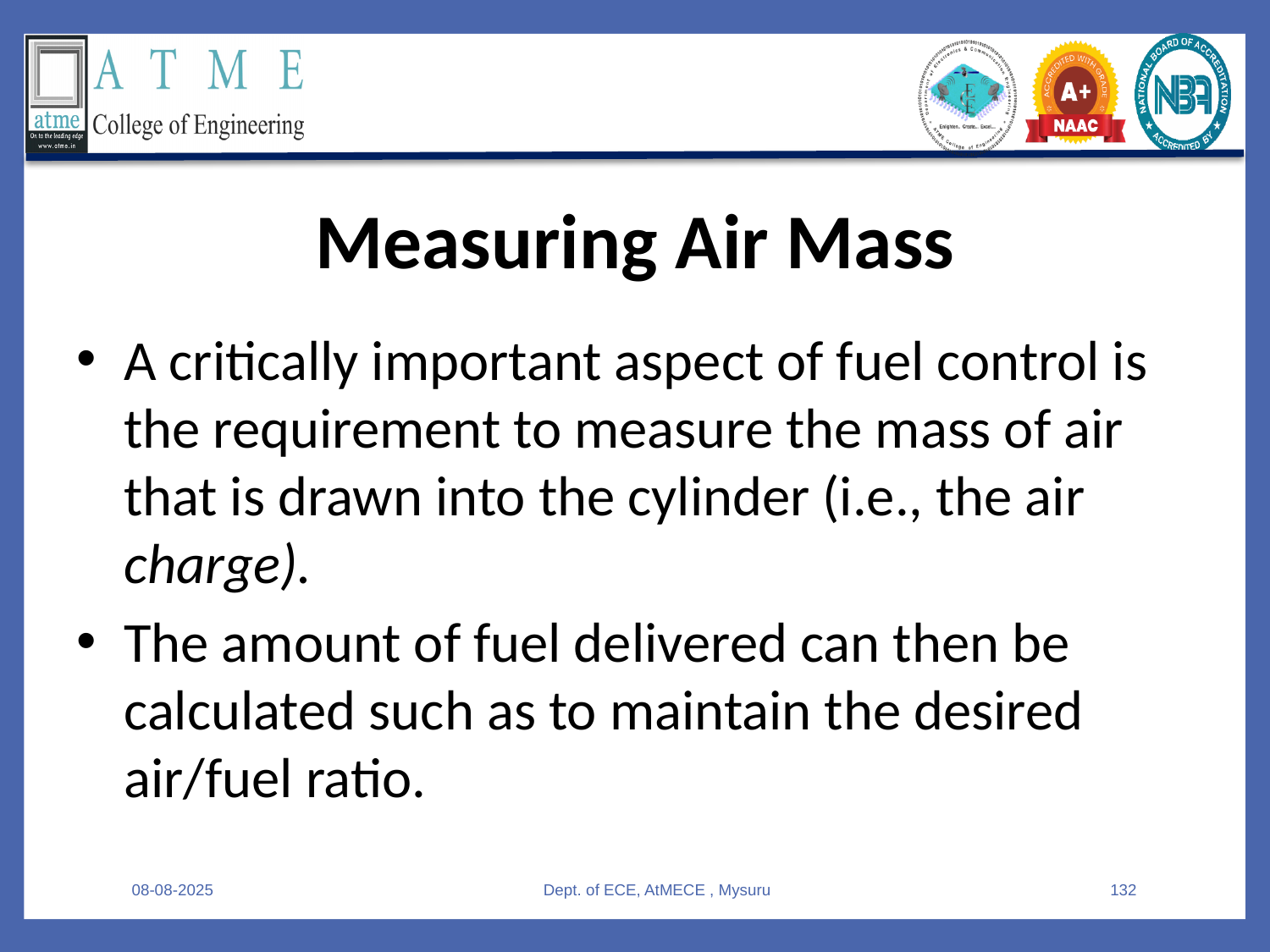

Measuring Air Mass
A critically important aspect of fuel control is the requirement to measure the mass of air that is drawn into the cylinder (i.e., the air charge).
The amount of fuel delivered can then be calculated such as to maintain the desired air/fuel ratio.
08-08-2025
Dept. of ECE, AtMECE , Mysuru
132